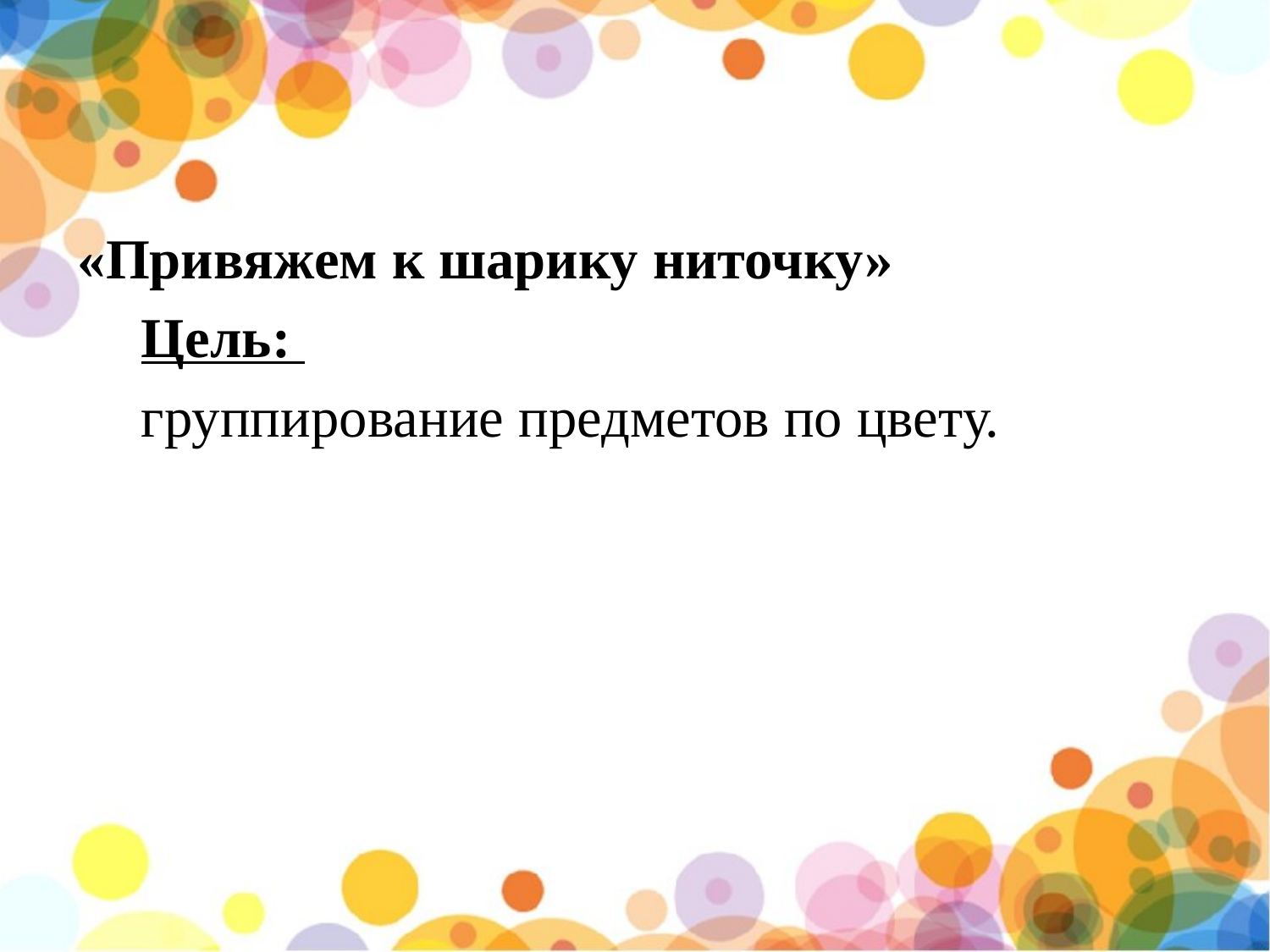

#
«Привяжем к шарику ниточку»
Цель:
группирование предметов по цвету.